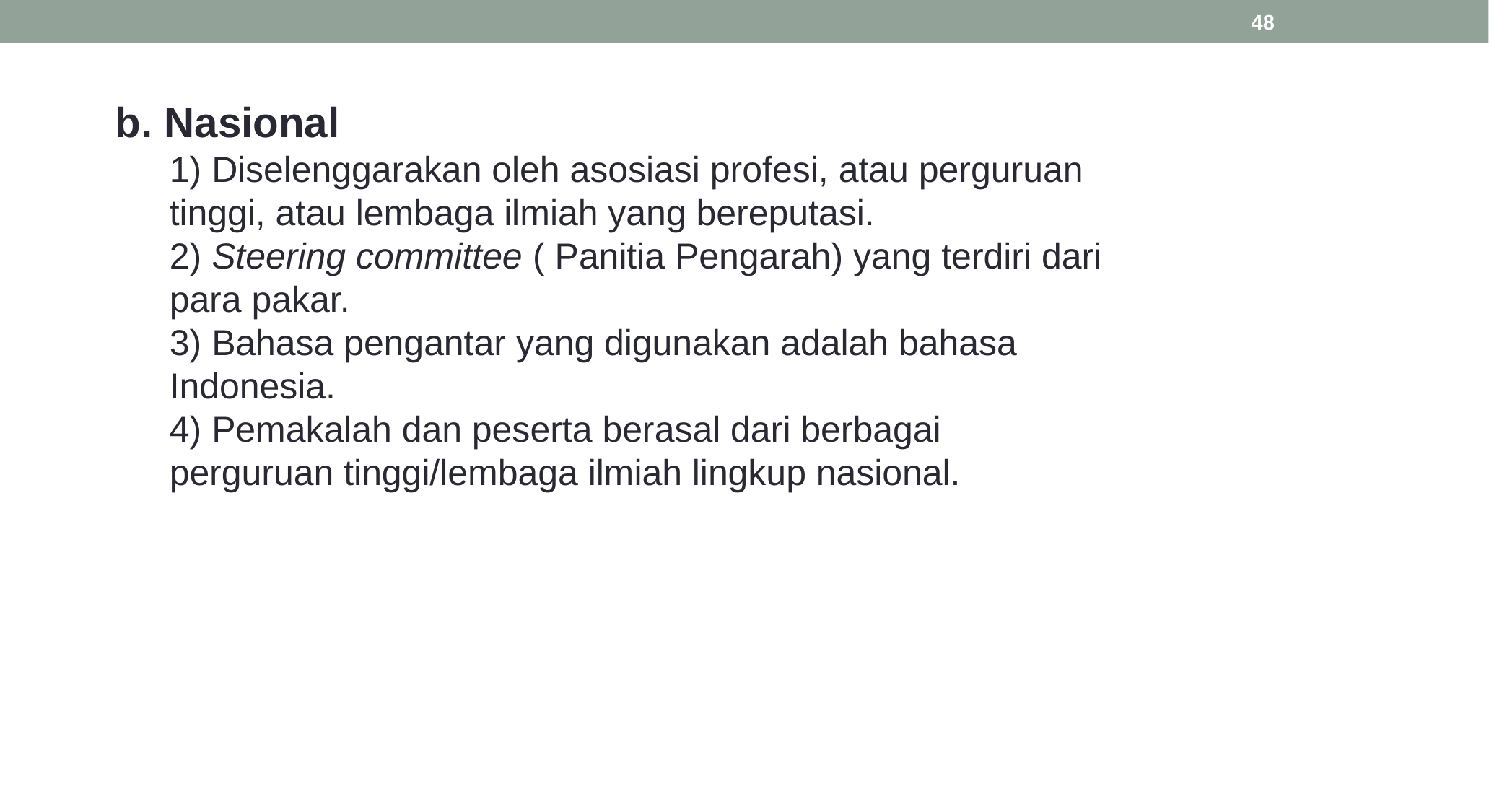

48
b. Nasional
1) Diselenggarakan oleh asosiasi profesi, atau perguruan tinggi, atau lembaga ilmiah yang bereputasi.
2) Steering committee ( Panitia Pengarah) yang terdiri dari para pakar.
3) Bahasa pengantar yang digunakan adalah bahasa Indonesia.
4) Pemakalah dan peserta berasal dari berbagai perguruan tinggi/lembaga ilmiah lingkup nasional.